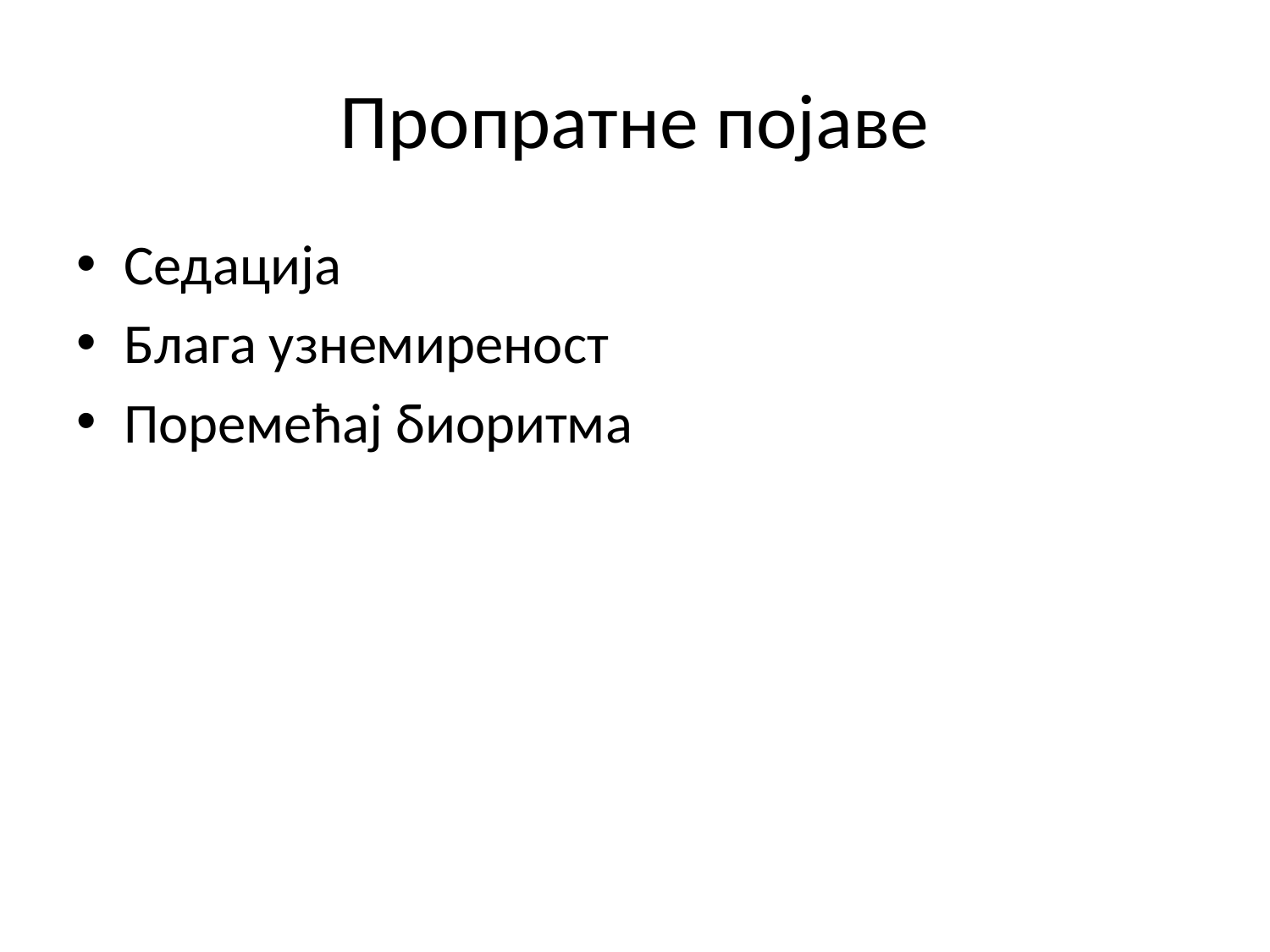

# Пропратне појаве
Седација
Блага узнемиреност
Поремећај биоритма